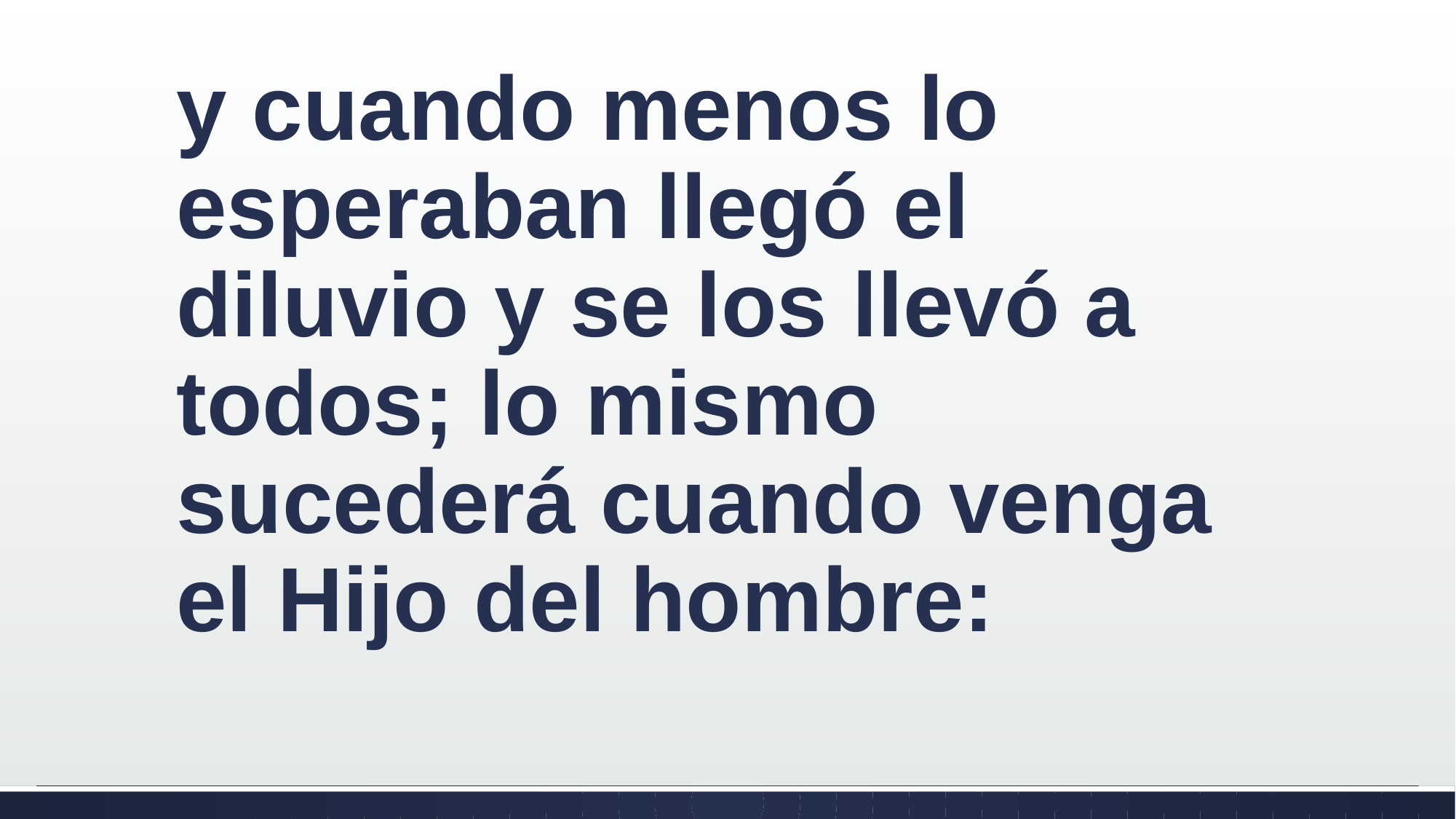

#
y cuando menos lo esperaban llegó el diluvio y se los llevó a todos; lo mismo sucederá cuando venga el Hijo del hombre: